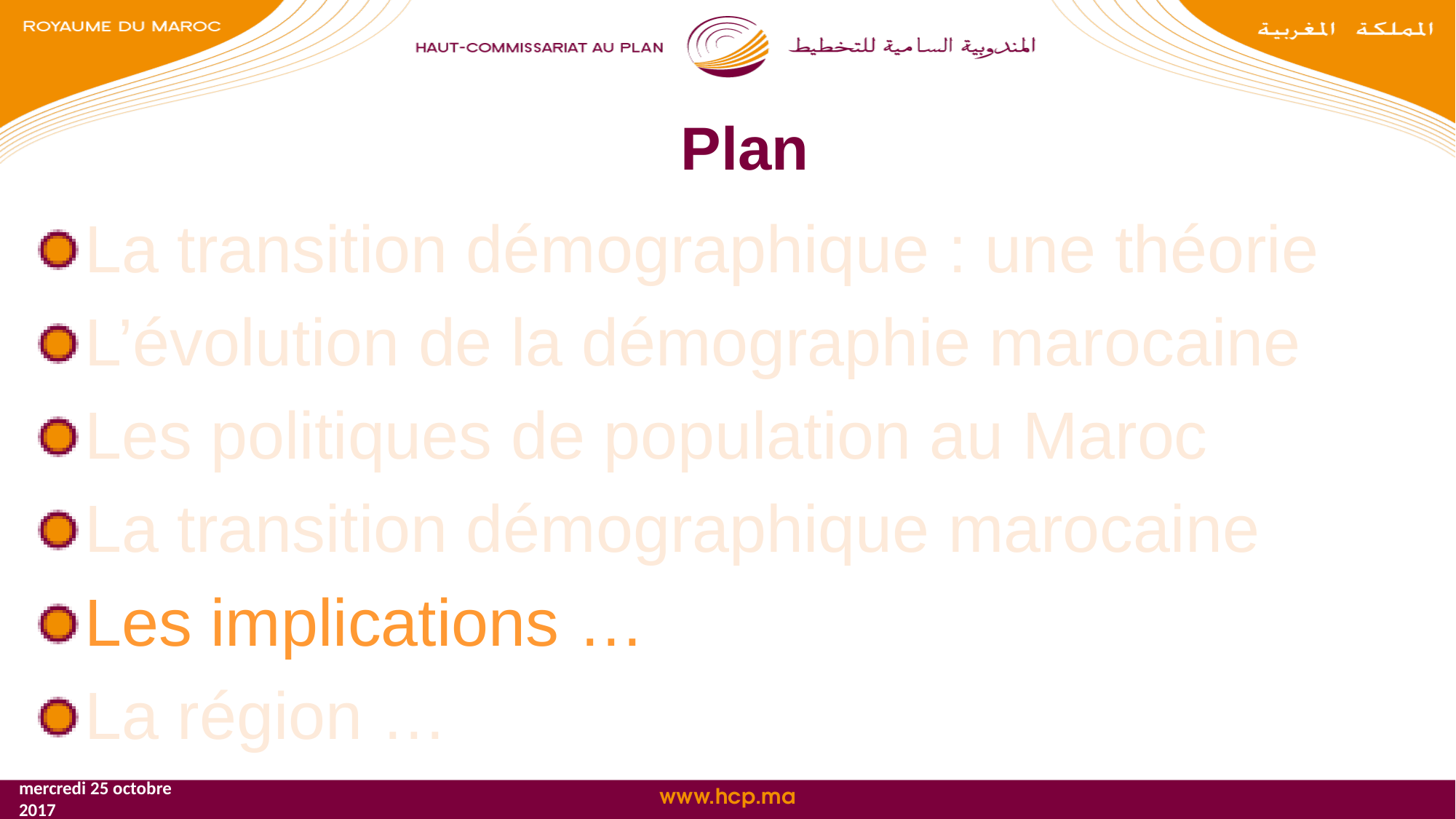

# Plan
La transition démographique : une théorie
L’évolution de la démographie marocaine
Les politiques de population au Maroc
La transition démographique marocaine
Les implications …
La région …
mercredi 25 octobre 2017